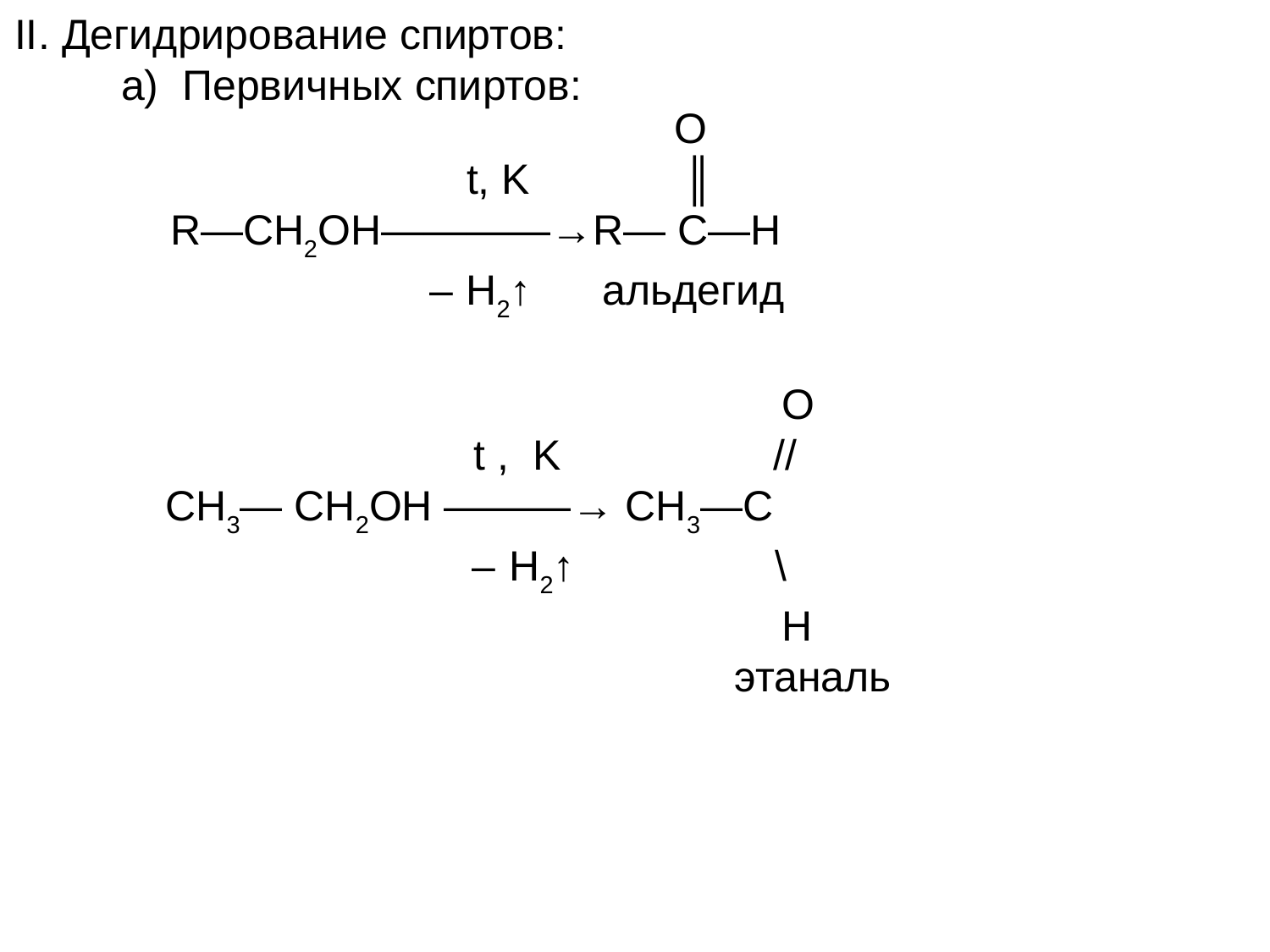

II. Дегидрирование спиртов:
         а)  Первичных спиртов:
                                                                                                               O
                                      t, K             ║
             R—CH2OH————→R— C—H
                                   – H2↑      альдегид
                                                                  О
                                        t ,  K                  //
              СН3— СН2ОН ———→ СН3—С
                                        – H2↑                 \
                                                                  Н
                                                              этаналь